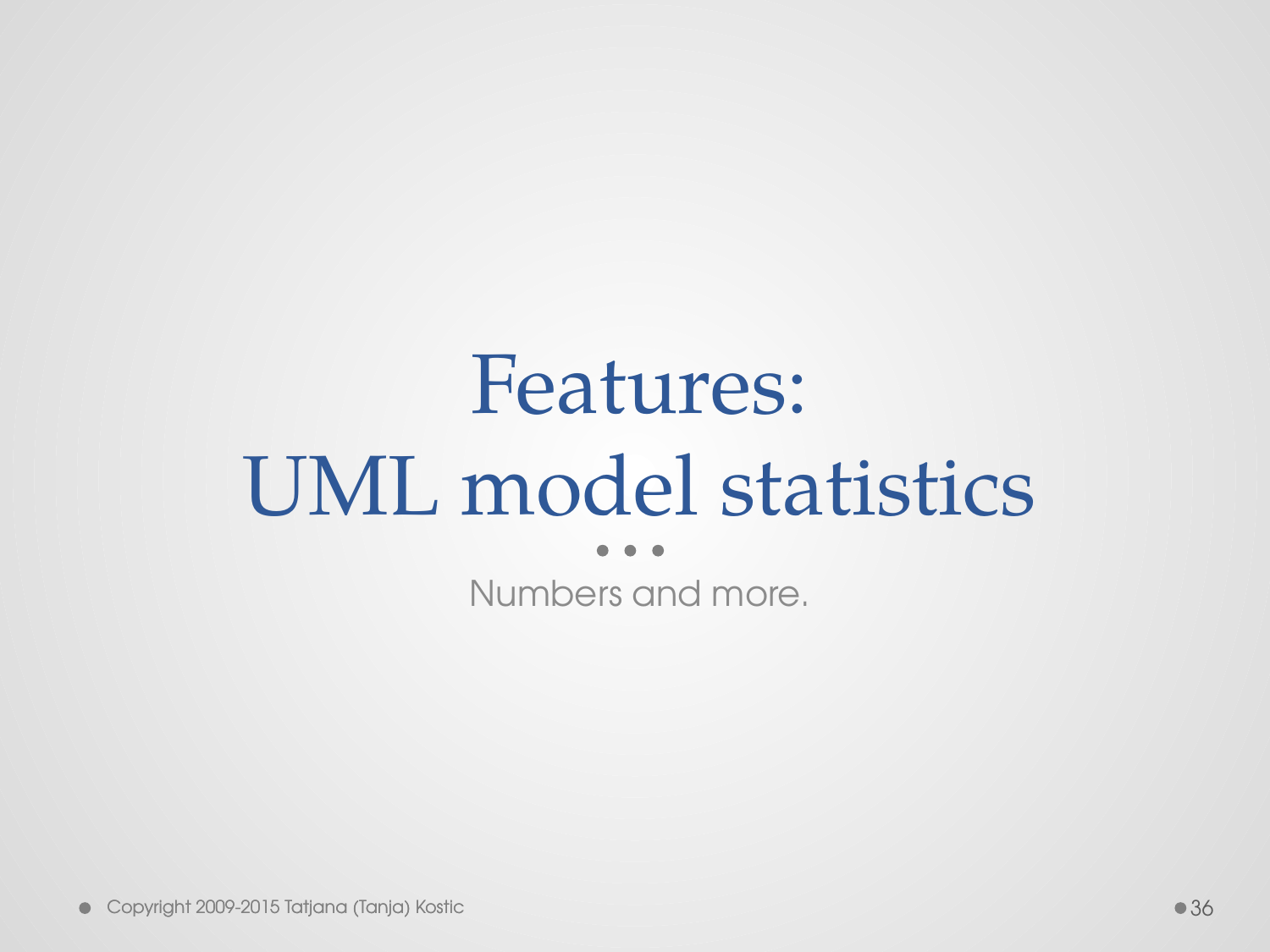

# Features: UML model statistics
Numbers and more.
36